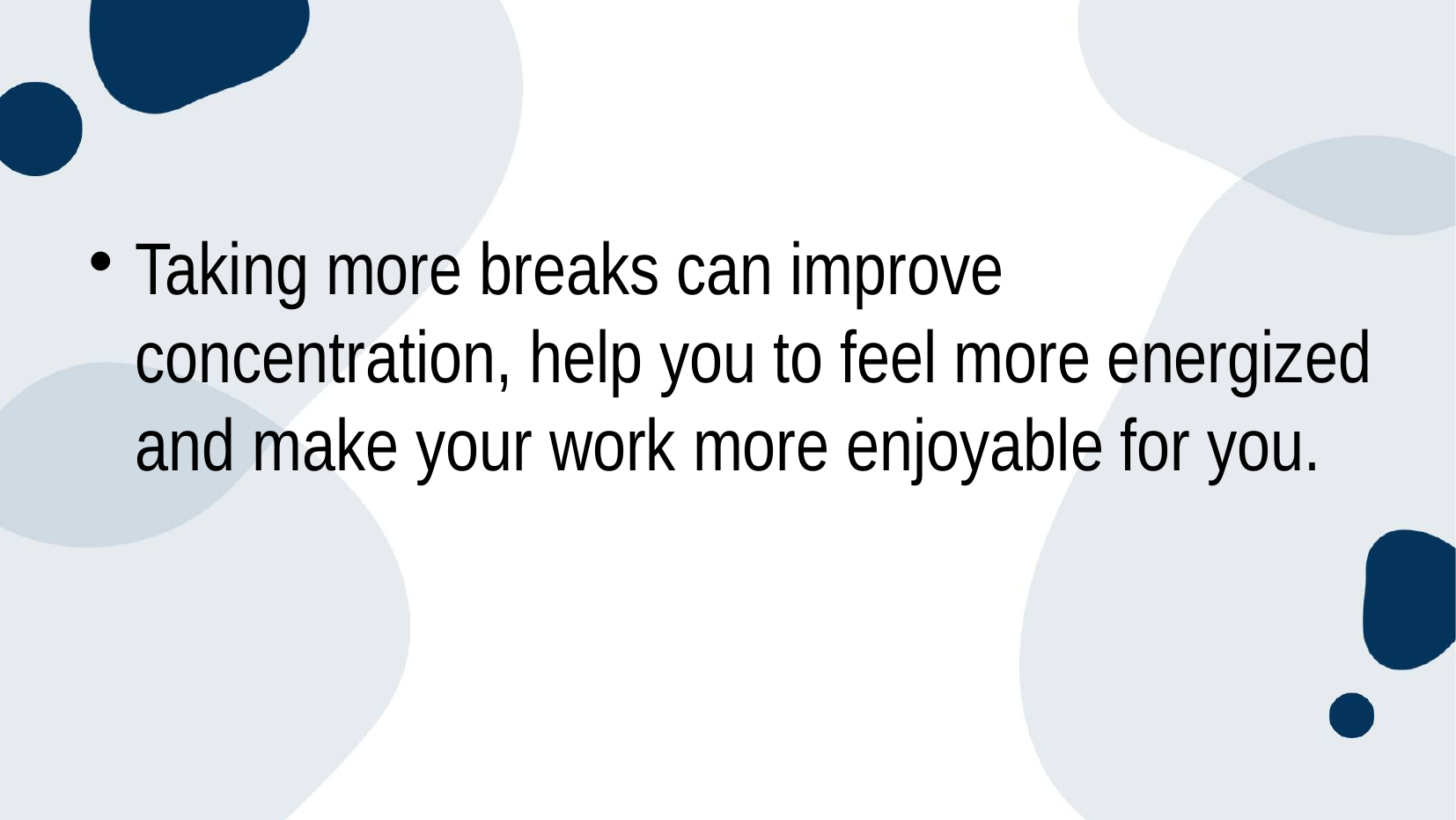

Taking more breaks can improve concentration, help you to feel more energized and make your work more enjoyable for you.